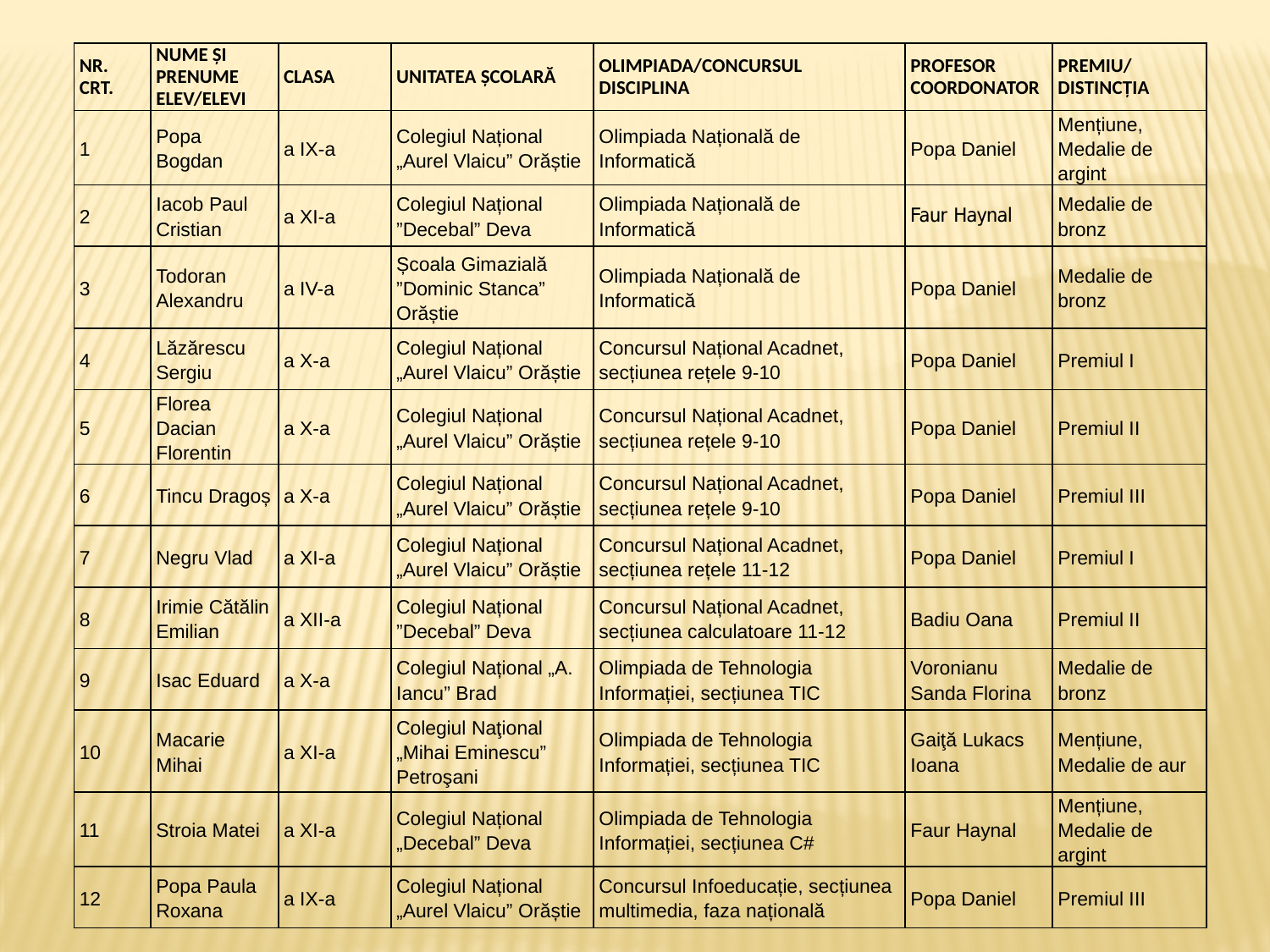

| NR. CRT. | NUME ŞI PRENUME ELEV/ELEVI | CLASA | UNITATEA ŞCOLARĂ | OLIMPIADA/CONCURSUL DISCIPLINA | PROFESOR COORDONATOR | PREMIU/ DISTINCŢIA |
| --- | --- | --- | --- | --- | --- | --- |
| 1 | Popa Bogdan | a IX-a | Colegiul Național „Aurel Vlaicu” Orăștie | Olimpiada Națională de Informatică | Popa Daniel | Mențiune, Medalie de argint |
| 2 | Iacob Paul Cristian | a XI-a | Colegiul Național ”Decebal” Deva | Olimpiada Națională de Informatică | Faur Haynal | Medalie de bronz |
| 3 | Todoran Alexandru | a IV-a | Școala Gimazială ”Dominic Stanca” Orăștie | Olimpiada Națională de Informatică | Popa Daniel | Medalie de bronz |
| 4 | Lăzărescu Sergiu | a X-a | Colegiul Național „Aurel Vlaicu” Orăștie | Concursul Național Acadnet, secțiunea rețele 9-10 | Popa Daniel | Premiul I |
| 5 | Florea Dacian Florentin | a X-a | Colegiul Național „Aurel Vlaicu” Orăștie | Concursul Național Acadnet, secțiunea rețele 9-10 | Popa Daniel | Premiul II |
| 6 | Tincu Dragoș | a X-a | Colegiul Național „Aurel Vlaicu” Orăștie | Concursul Național Acadnet, secțiunea rețele 9-10 | Popa Daniel | Premiul III |
| 7 | Negru Vlad | a XI-a | Colegiul Național „Aurel Vlaicu” Orăștie | Concursul Național Acadnet, secțiunea rețele 11-12 | Popa Daniel | Premiul I |
| 8 | Irimie Cătălin Emilian | a XII-a | Colegiul Național ”Decebal” Deva | Concursul Național Acadnet, secțiunea calculatoare 11-12 | Badiu Oana | Premiul II |
| 9 | Isac Eduard | a X-a | Colegiul Național „A. Iancu” Brad | Olimpiada de Tehnologia Informației, secțiunea TIC | Voronianu Sanda Florina | Medalie de bronz |
| 10 | Macarie Mihai | a XI-a | Colegiul Naţional „Mihai Eminescu” Petroşani | Olimpiada de Tehnologia Informației, secțiunea TIC | Gaiţă Lukacs Ioana | Mențiune, Medalie de aur |
| 11 | Stroia Matei | a XI-a | Colegiul Național „Decebal” Deva | Olimpiada de Tehnologia Informației, secțiunea C# | Faur Haynal | Mențiune, Medalie de argint |
| 12 | Popa Paula Roxana | a IX-a | Colegiul Național „Aurel Vlaicu” Orăștie | Concursul Infoeducație, secțiunea multimedia, faza națională | Popa Daniel | Premiul III |